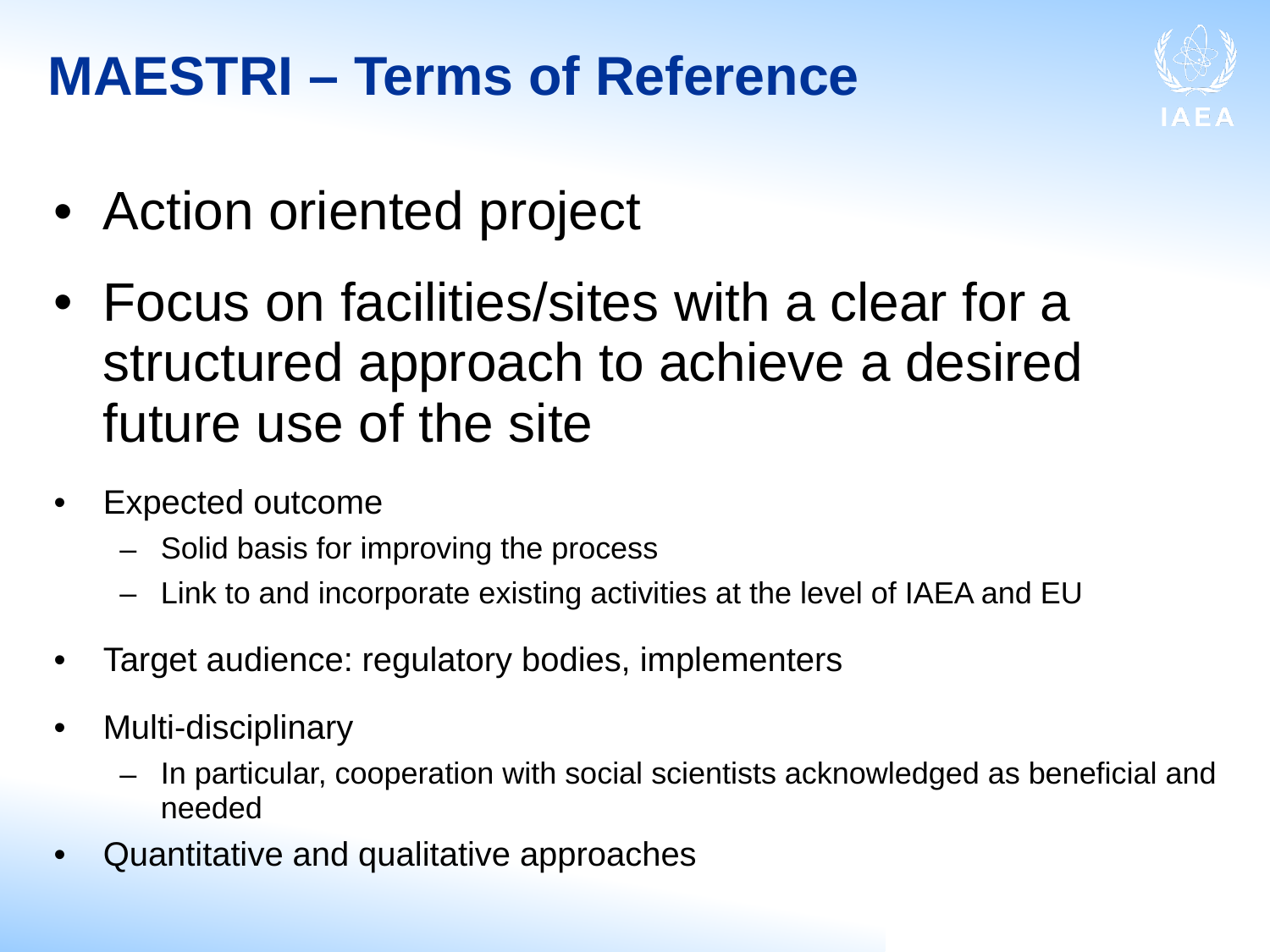

# MAESTRI – Terms of Reference
Action oriented project
Focus on facilities/sites with a clear for a structured approach to achieve a desired future use of the site
Expected outcome
Solid basis for improving the process
Link to and incorporate existing activities at the level of IAEA and EU
Target audience: regulatory bodies, implementers
Multi-disciplinary
In particular, cooperation with social scientists acknowledged as beneficial and needed
Quantitative and qualitative approaches